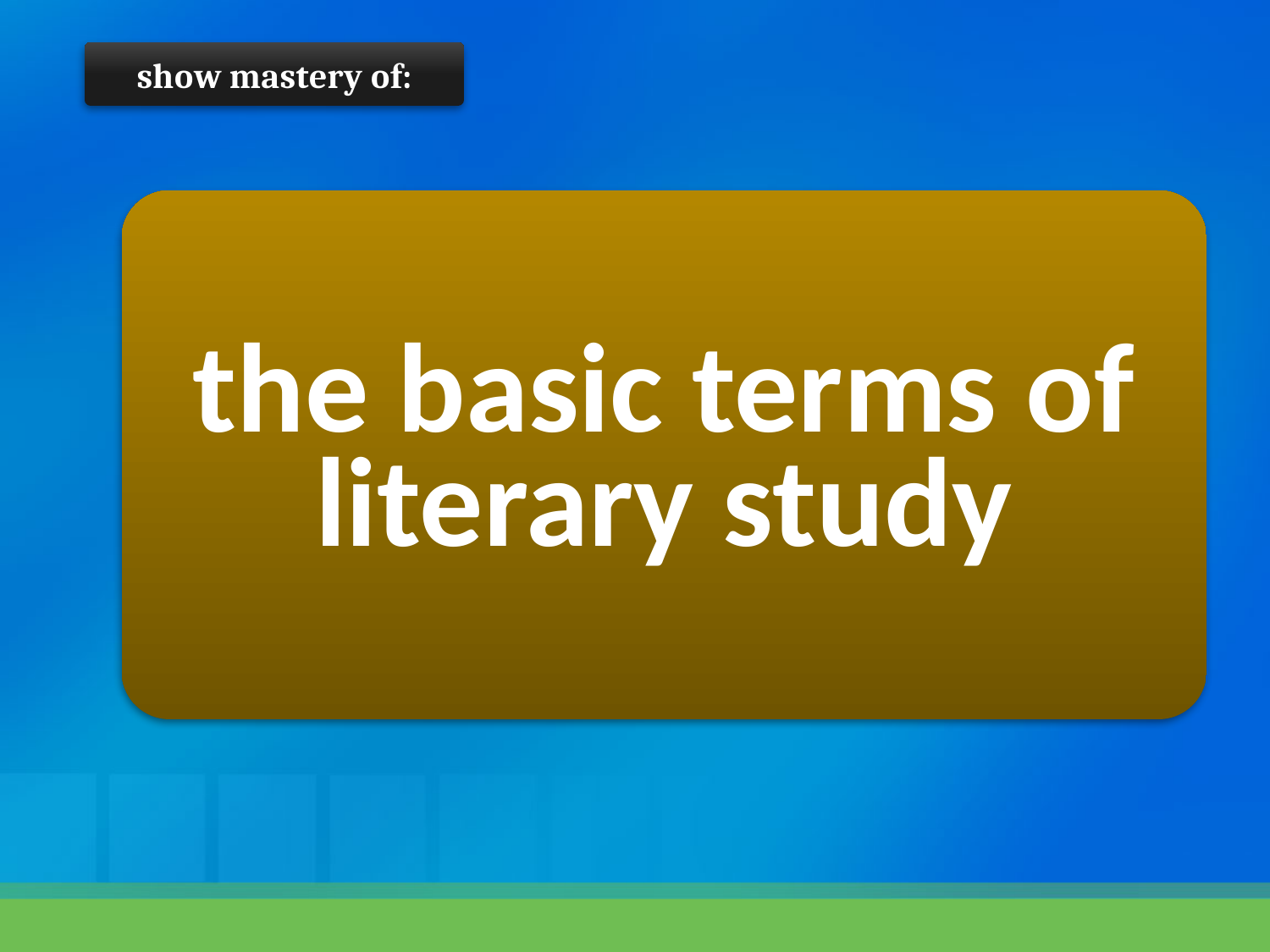

show mastery of:
the basic terms of literary study